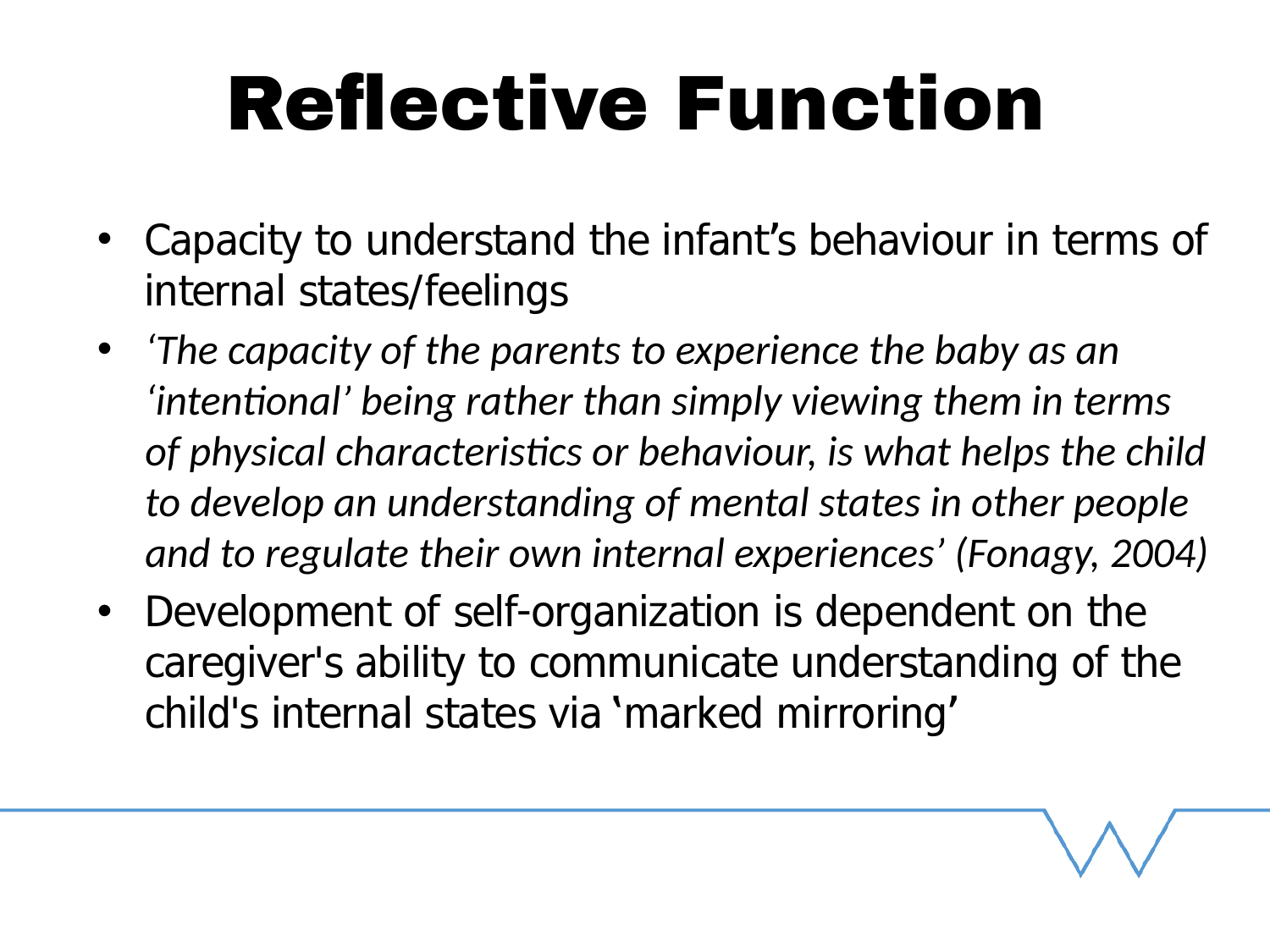

# Reflective Function
Capacity to understand the infant’s behaviour in terms of internal states/feelings
‘The capacity of the parents to experience the baby as an ‘intentional’ being rather than simply viewing them in terms of physical characteristics or behaviour, is what helps the child to develop an understanding of mental states in other people and to regulate their own internal experiences’ (Fonagy, 2004)
Development of self-organization is dependent on the caregiver's ability to communicate understanding of the child's internal states via ‘marked mirroring’